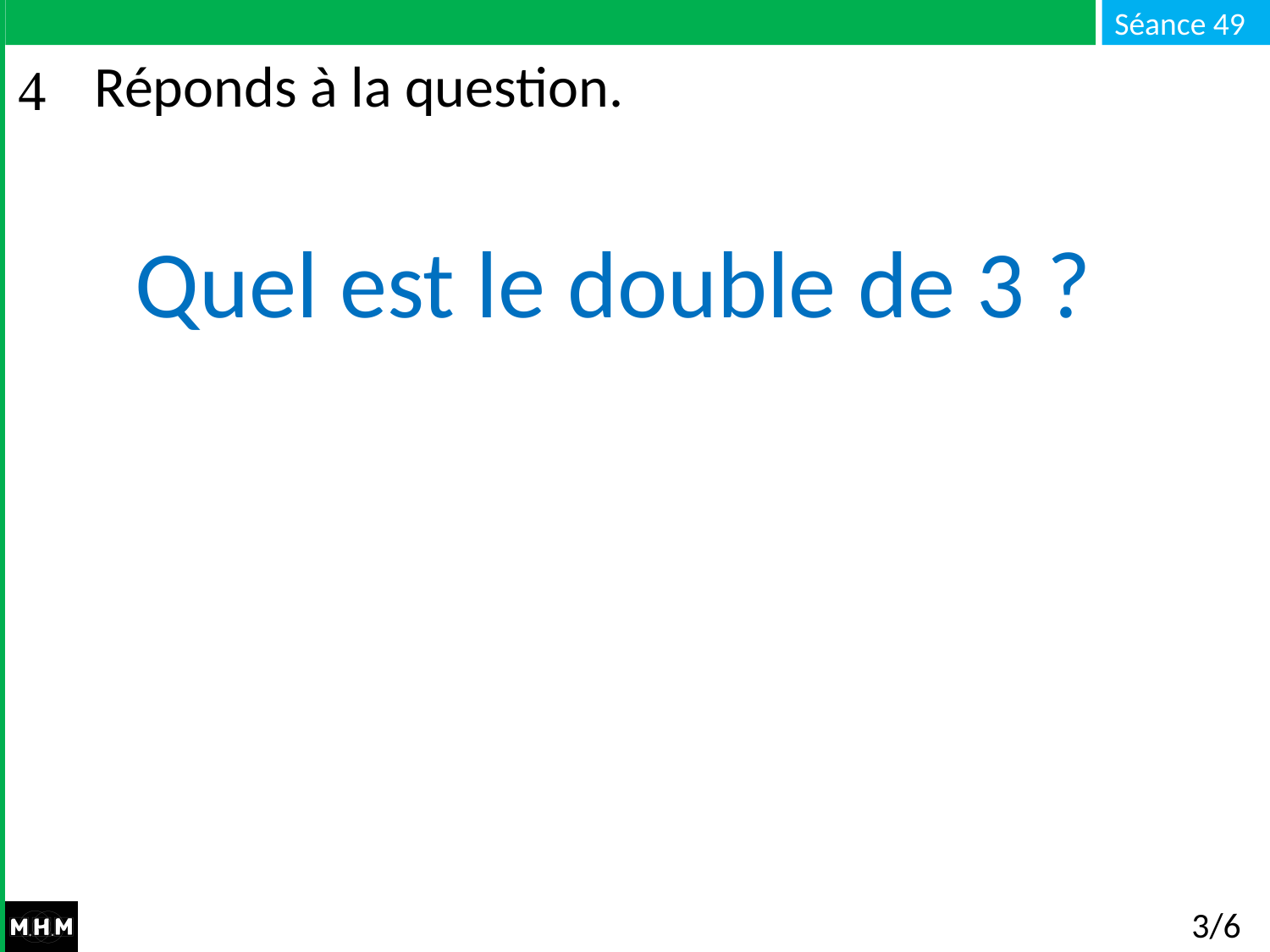

# Réponds à la question.
Quel est le double de 3 ?
3/6